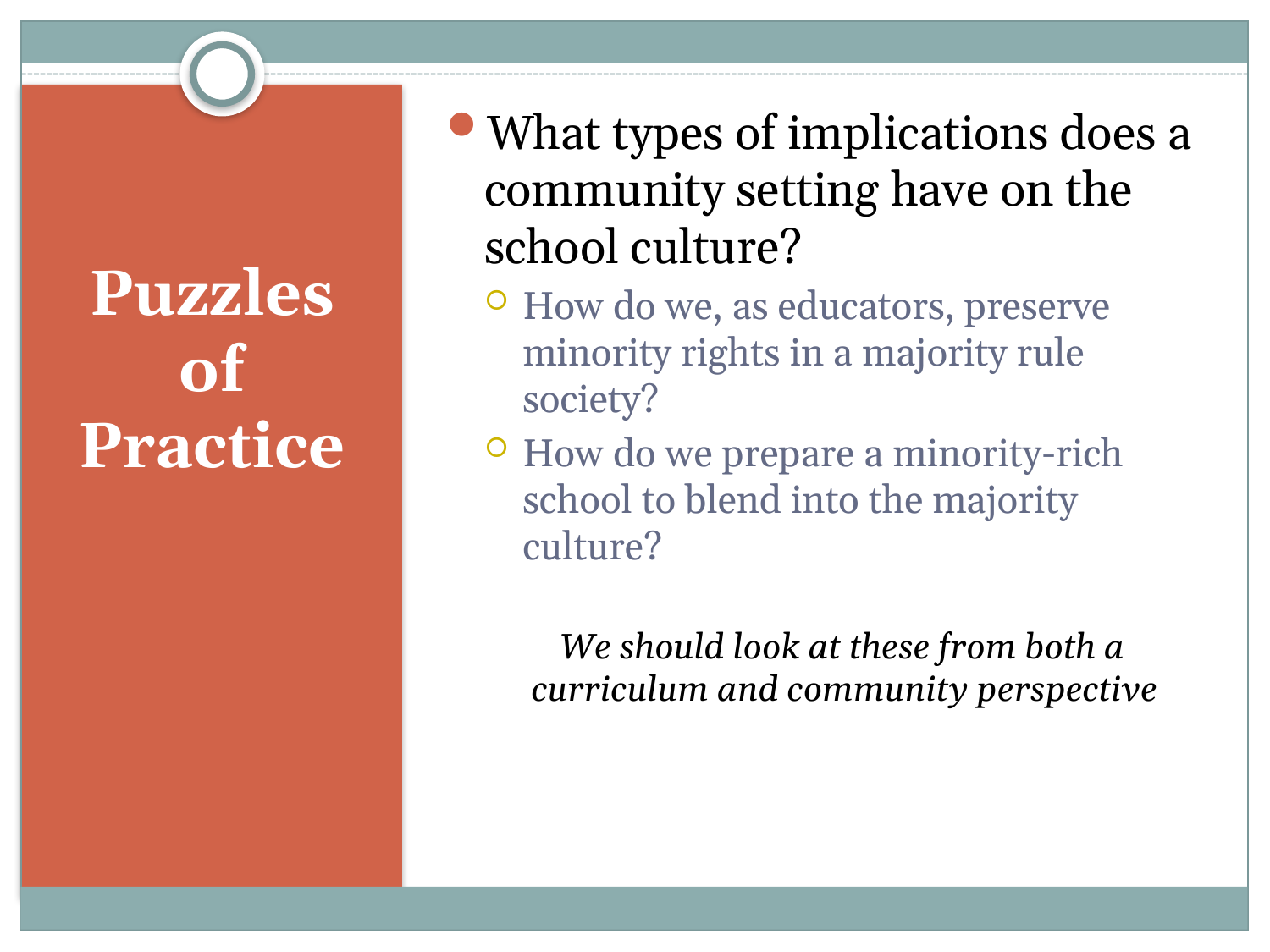

What types of implications does a community setting have on the school culture?
How do we, as educators, preserve minority rights in a majority rule society?
How do we prepare a minority-rich school to blend into the majority culture?

    We should look at these from both a curriculum and community perspective

# Puzzles of Practice